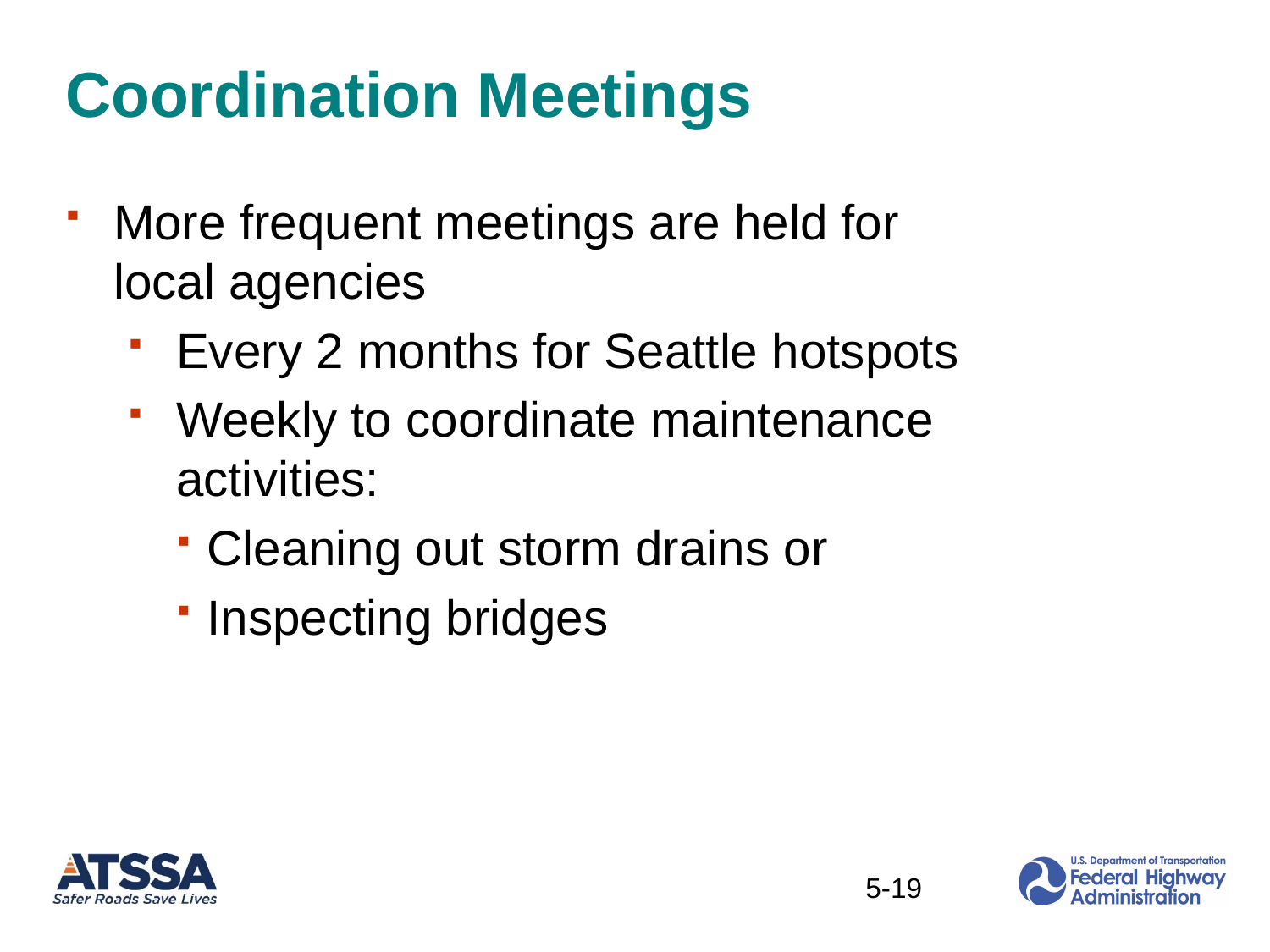

# Coordination Meetings
More frequent meetings are held for local agencies
Every 2 months for Seattle hotspots
Weekly to coordinate maintenance activities:
Cleaning out storm drains or
Inspecting bridges